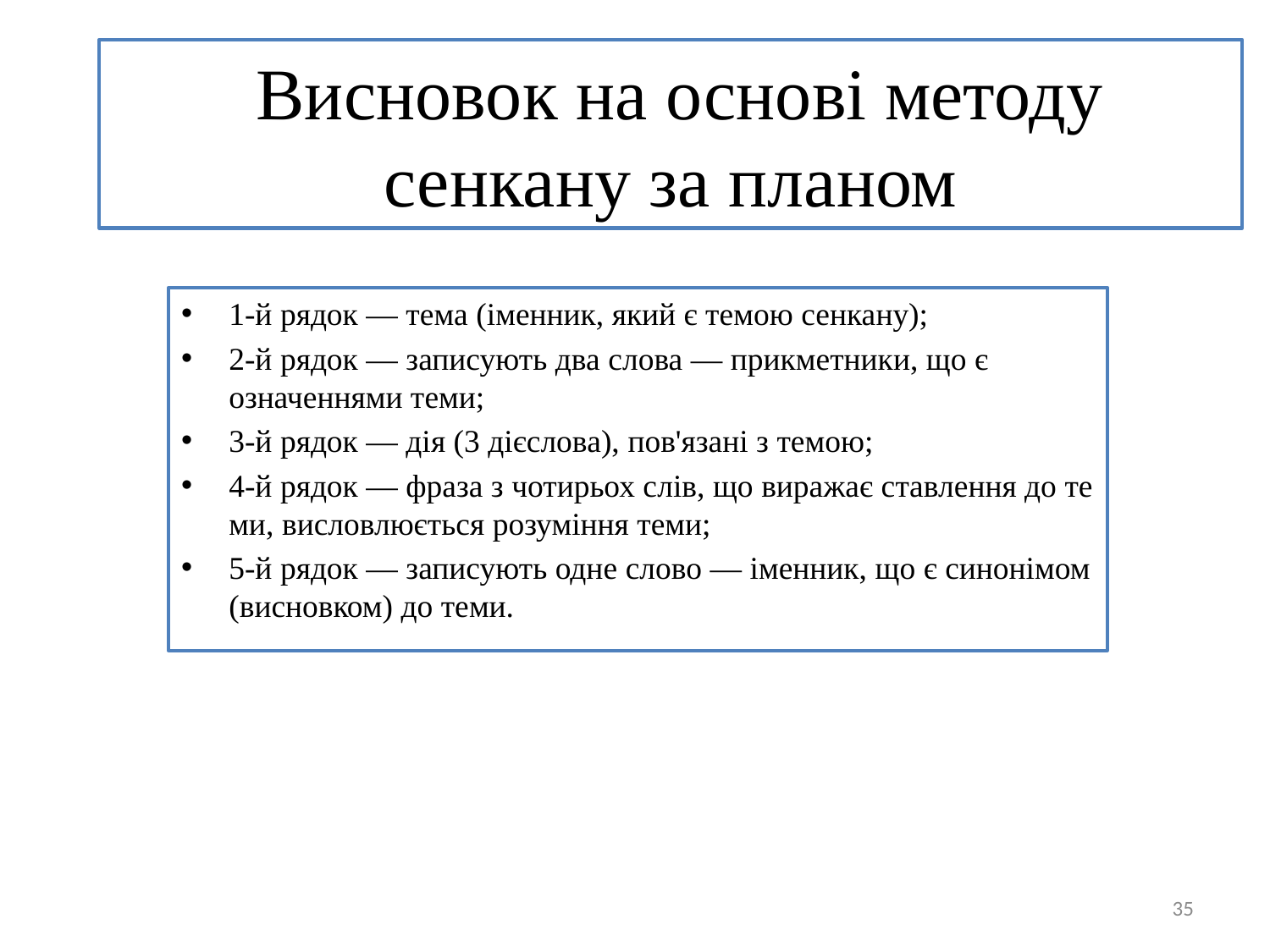

# Висновок на основі методу сенкану за планом
1-й рядок — тема (іменник, який є темою сенкану);
2-й рядок — записують два слова — прикметники, що є означен­нями теми;
3-й рядок — дія (3 дієслова), пов'язані з темою;
4-й рядок — фраза з чотирьох слів, що виражає ставлення до те­ми, висловлюється розуміння теми;
5-й рядок — записують одне слово — іменник, що є синонімом (висновком) до теми.

35